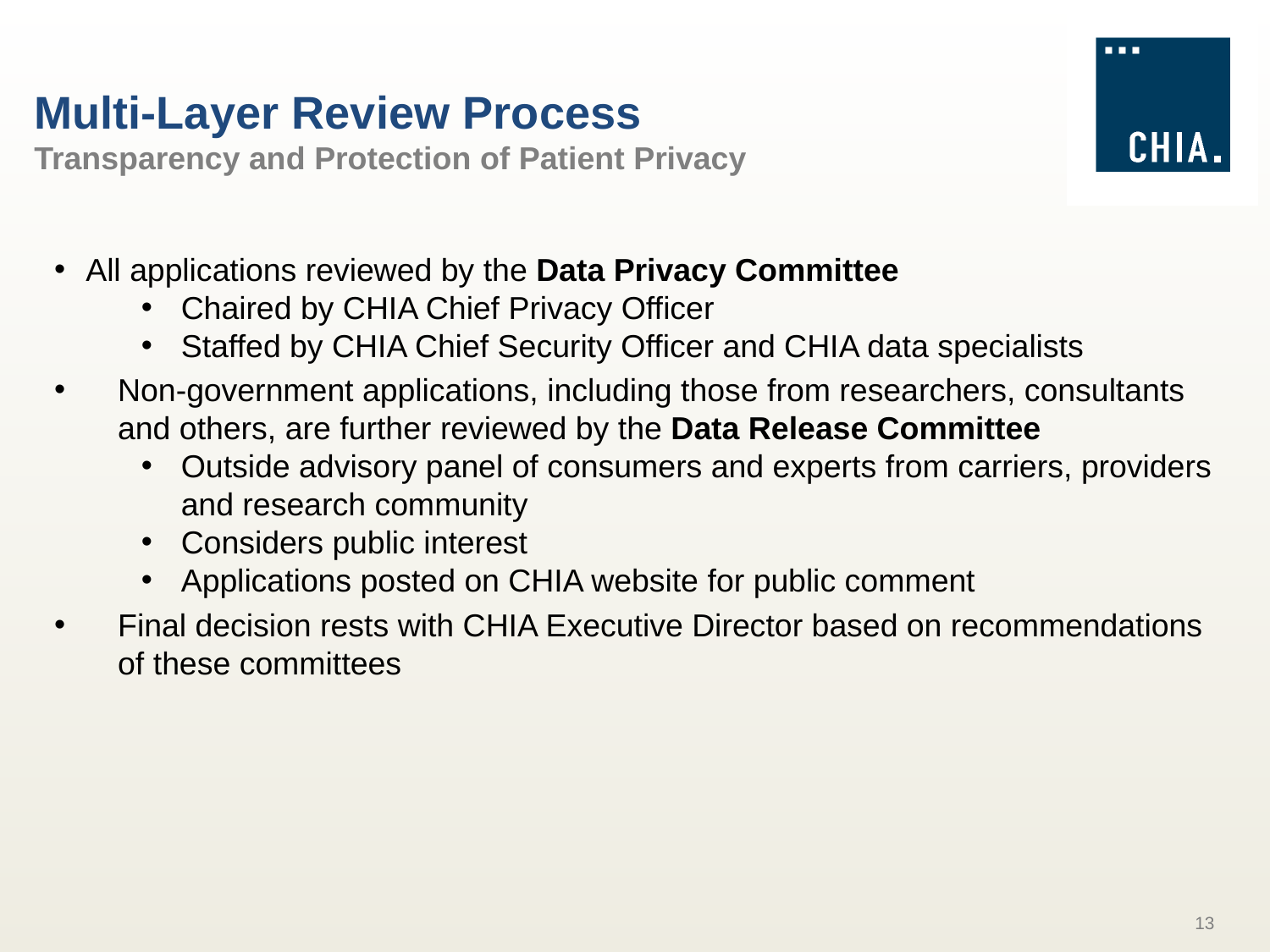

# Multi-Layer Review Process Transparency and Protection of Patient Privacy
All applications reviewed by the Data Privacy Committee
Chaired by CHIA Chief Privacy Officer
Staffed by CHIA Chief Security Officer and CHIA data specialists
Non-government applications, including those from researchers, consultants and others, are further reviewed by the Data Release Committee
Outside advisory panel of consumers and experts from carriers, providers and research community
Considers public interest
Applications posted on CHIA website for public comment
Final decision rests with CHIA Executive Director based on recommendations of these committees

13